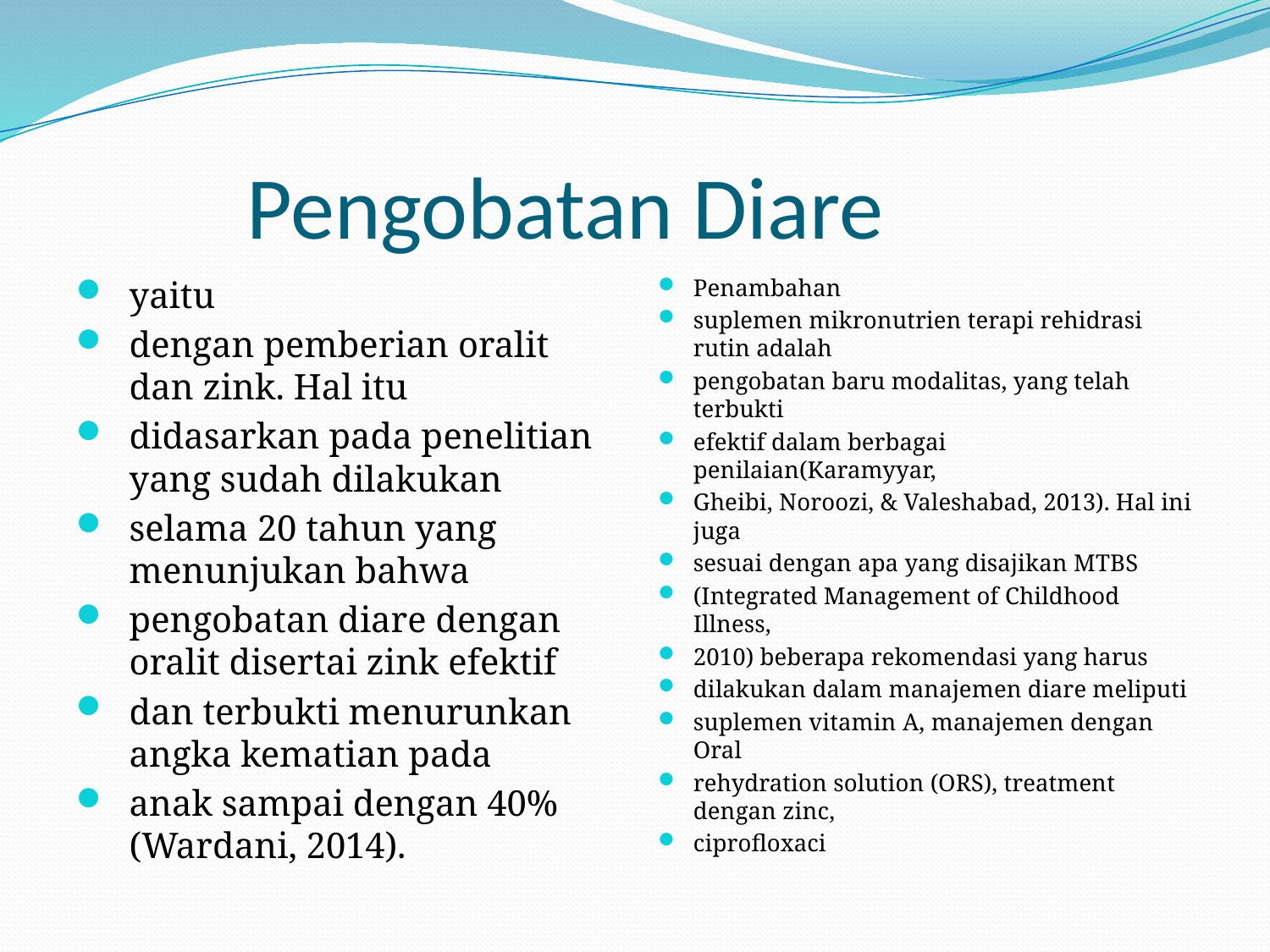

# Pengobatan Diare
yaitu
dengan pemberian oralit dan zink. Hal itu
didasarkan pada penelitian yang sudah dilakukan
selama 20 tahun yang menunjukan bahwa
pengobatan diare dengan oralit disertai zink efektif
dan terbukti menurunkan angka kematian pada
anak sampai dengan 40% (Wardani, 2014).
Penambahan
suplemen mikronutrien terapi rehidrasi rutin adalah
pengobatan baru modalitas, yang telah terbukti
efektif dalam berbagai penilaian(Karamyyar,
Gheibi, Noroozi, & Valeshabad, 2013). Hal ini juga
sesuai dengan apa yang disajikan MTBS
(Integrated Management of Childhood Illness,
2010) beberapa rekomendasi yang harus
dilakukan dalam manajemen diare meliputi
suplemen vitamin A, manajemen dengan Oral
rehydration solution (ORS), treatment dengan zinc,
ciprofloxaci